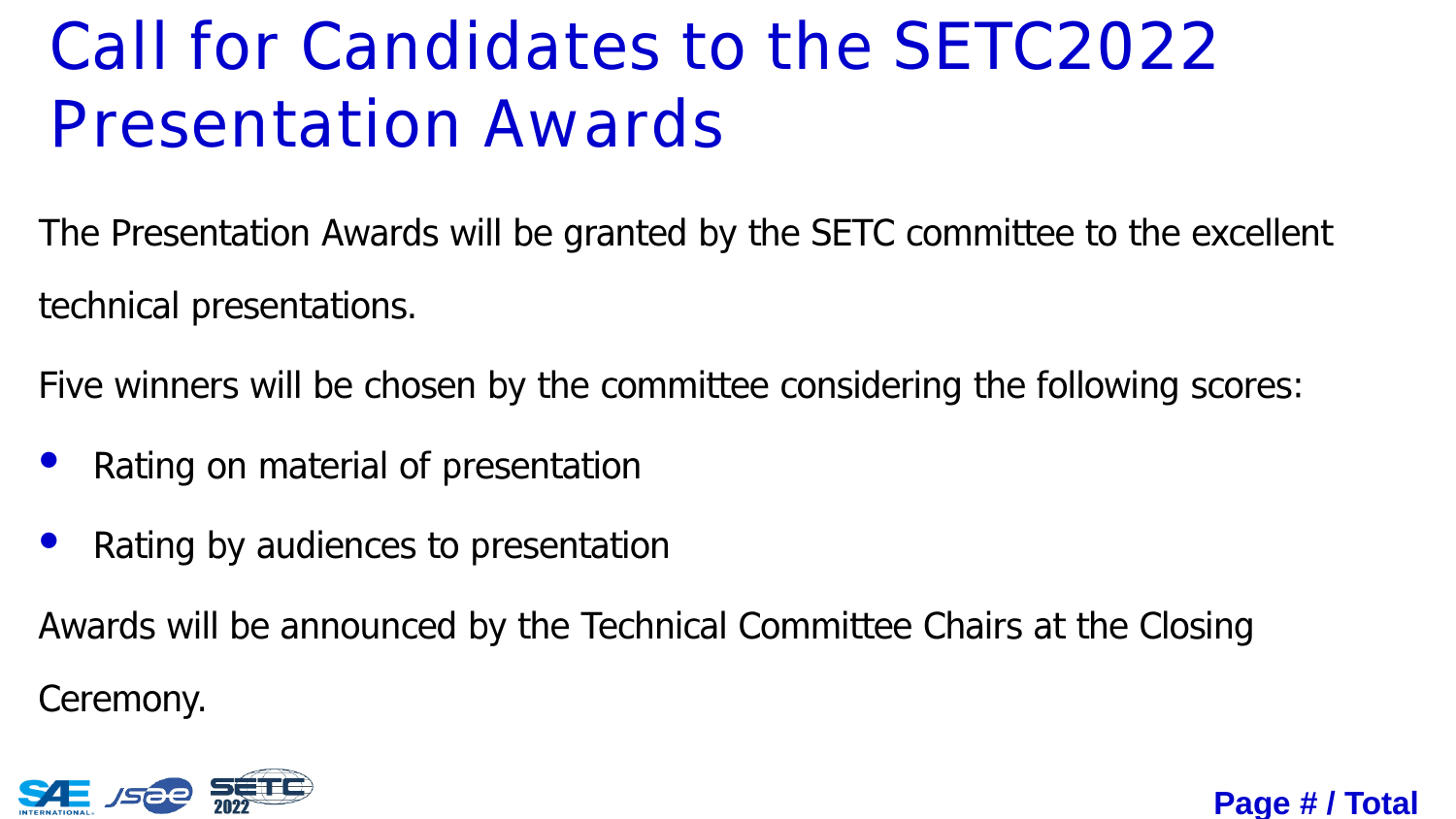

# Call for Candidates to the SETC2022 Presentation Awards
The Presentation Awards will be granted by the SETC committee to the excellent technical presentations.
Five winners will be chosen by the committee considering the following scores:
Rating on material of presentation
Rating by audiences to presentation
Awards will be announced by the Technical Committee Chairs at the Closing Ceremony.
Page # / Total